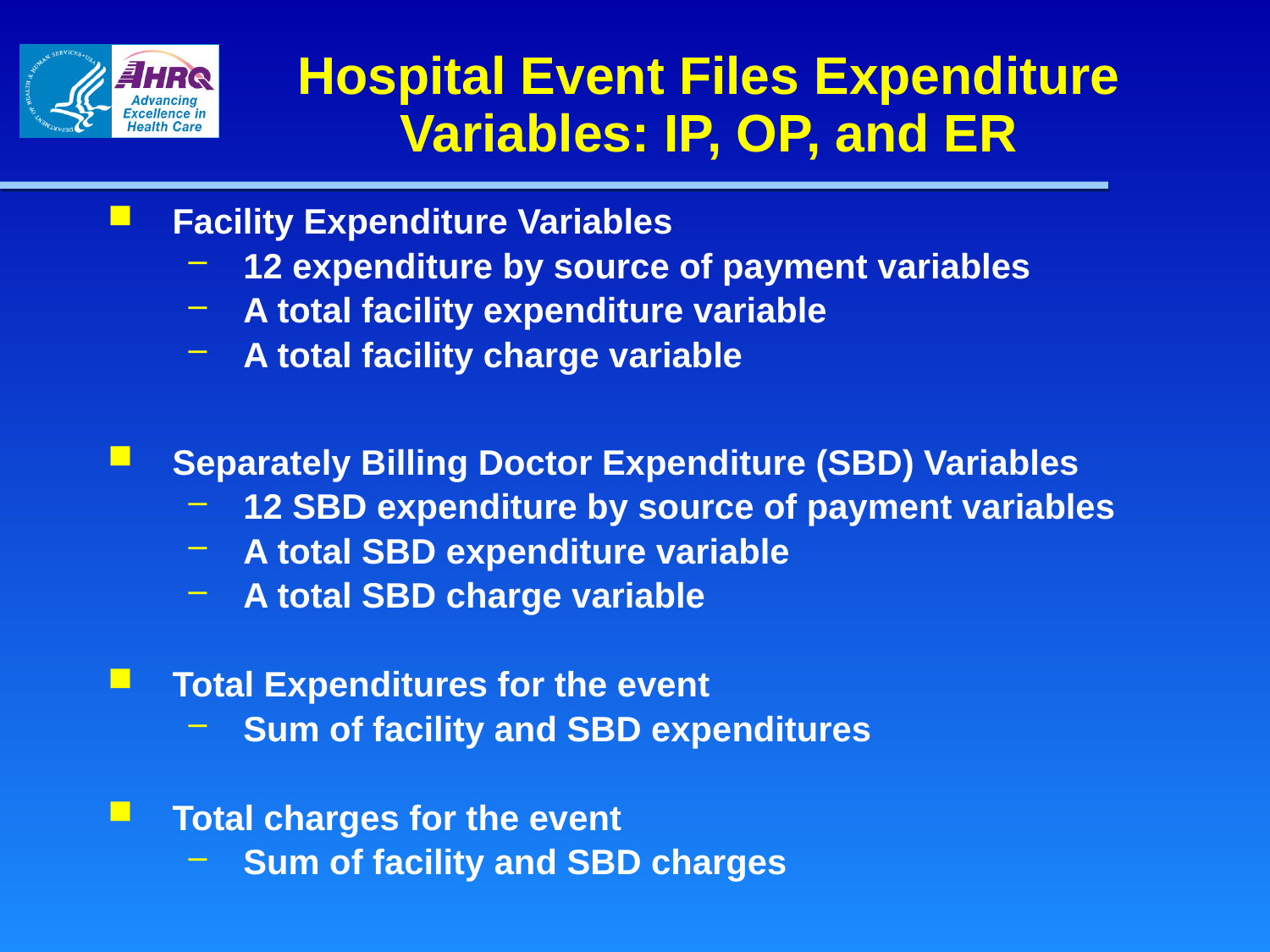

# Hospital Event Files Expenditure Variables: IP, OP, and ER
Facility Expenditure Variables
12 expenditure by source of payment variables
A total facility expenditure variable
A total facility charge variable

Separately Billing Doctor Expenditure (SBD) Variables
12 SBD expenditure by source of payment variables
A total SBD expenditure variable
A total SBD charge variable

Total Expenditures for the event
Sum of facility and SBD expenditures

Total charges for the event
Sum of facility and SBD charges